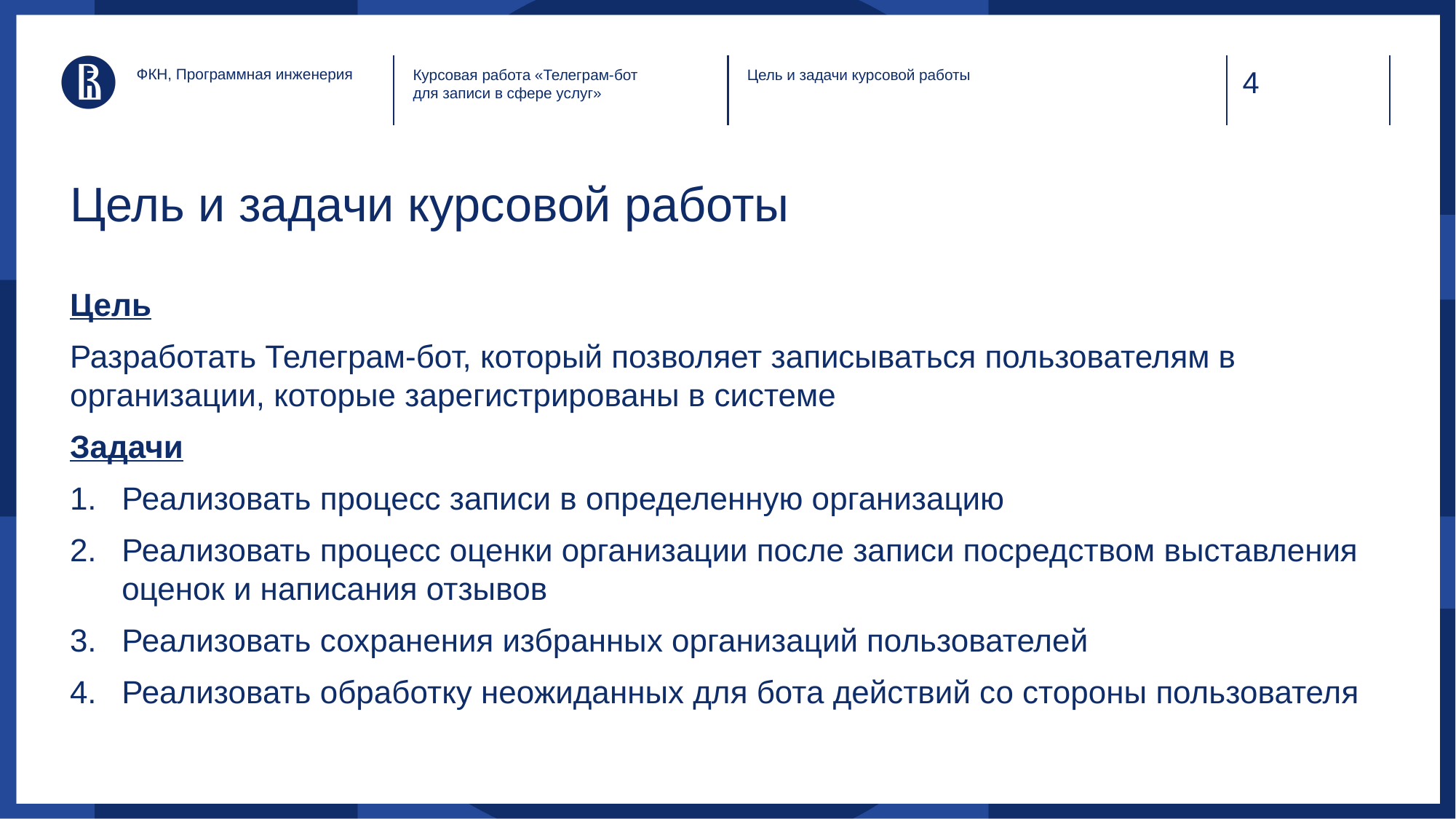

ФКН, Программная инженерия
Курсовая работа «Телеграм-бот для записи в сфере услуг»
Цель и задачи курсовой работы
# Цель и задачи курсовой работы
Цель
Разработать Телеграм-бот, который позволяет записываться пользователям в организации, которые зарегистрированы в системе
Задачи
Реализовать процесс записи в определенную организацию
Реализовать процесс оценки организации после записи посредством выставления оценок и написания отзывов
Реализовать сохранения избранных организаций пользователей
Реализовать обработку неожиданных для бота действий со стороны пользователя